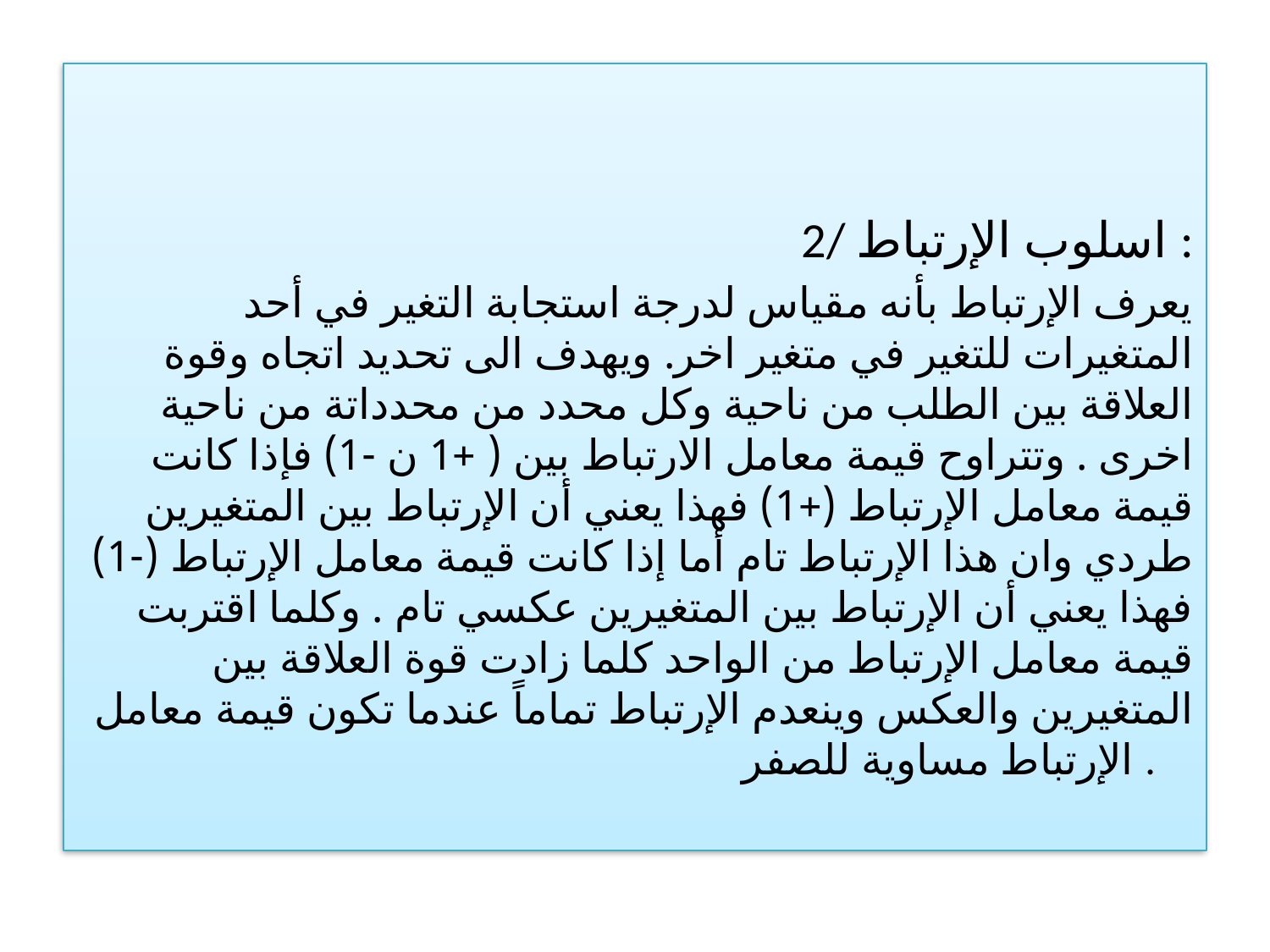

2/ اسلوب الإرتباط :
يعرف الإرتباط بأنه مقياس لدرجة استجابة التغير في أحد المتغيرات للتغير في متغير اخر. ويهدف الى تحديد اتجاه وقوة العلاقة بين الطلب من ناحية وكل محدد من محدداتة من ناحية اخرى . وتتراوح قيمة معامل الارتباط بين ( +1 ن -1) فإذا كانت قيمة معامل الإرتباط (+1) فهذا يعني أن الإرتباط بين المتغيرين طردي وان هذا الإرتباط تام أما إذا كانت قيمة معامل الإرتباط (-1) فهذا يعني أن الإرتباط بين المتغيرين عكسي تام . وكلما اقتربت قيمة معامل الإرتباط من الواحد كلما زادت قوة العلاقة بين المتغيرين والعكس وينعدم الإرتباط تماماً عندما تكون قيمة معامل الإرتباط مساوية للصفر .